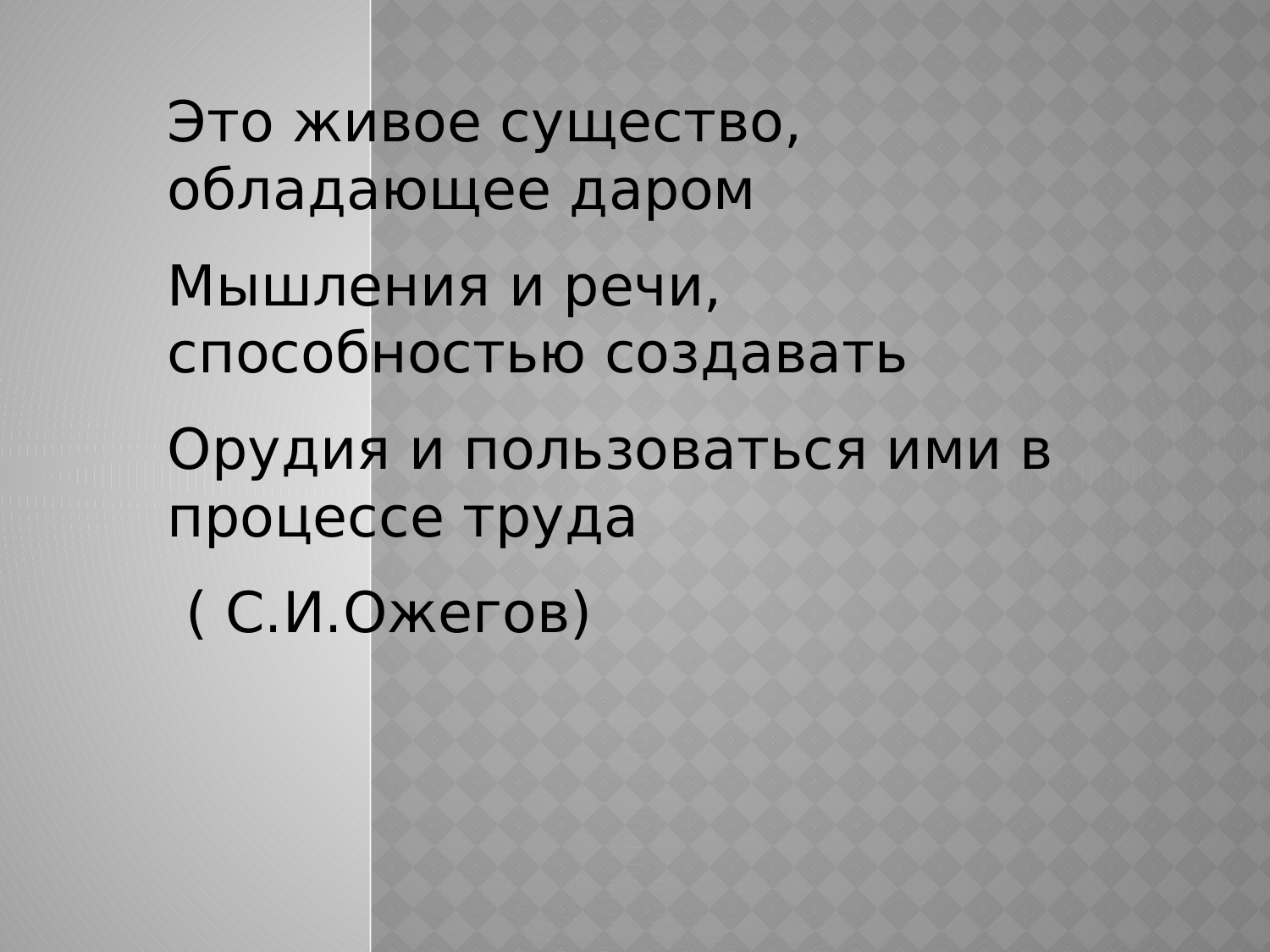

#
Это живое существо, обладающее даром
Мышления и речи, способностью создавать
Орудия и пользоваться ими в процессе труда
 ( С.И.Ожегов)